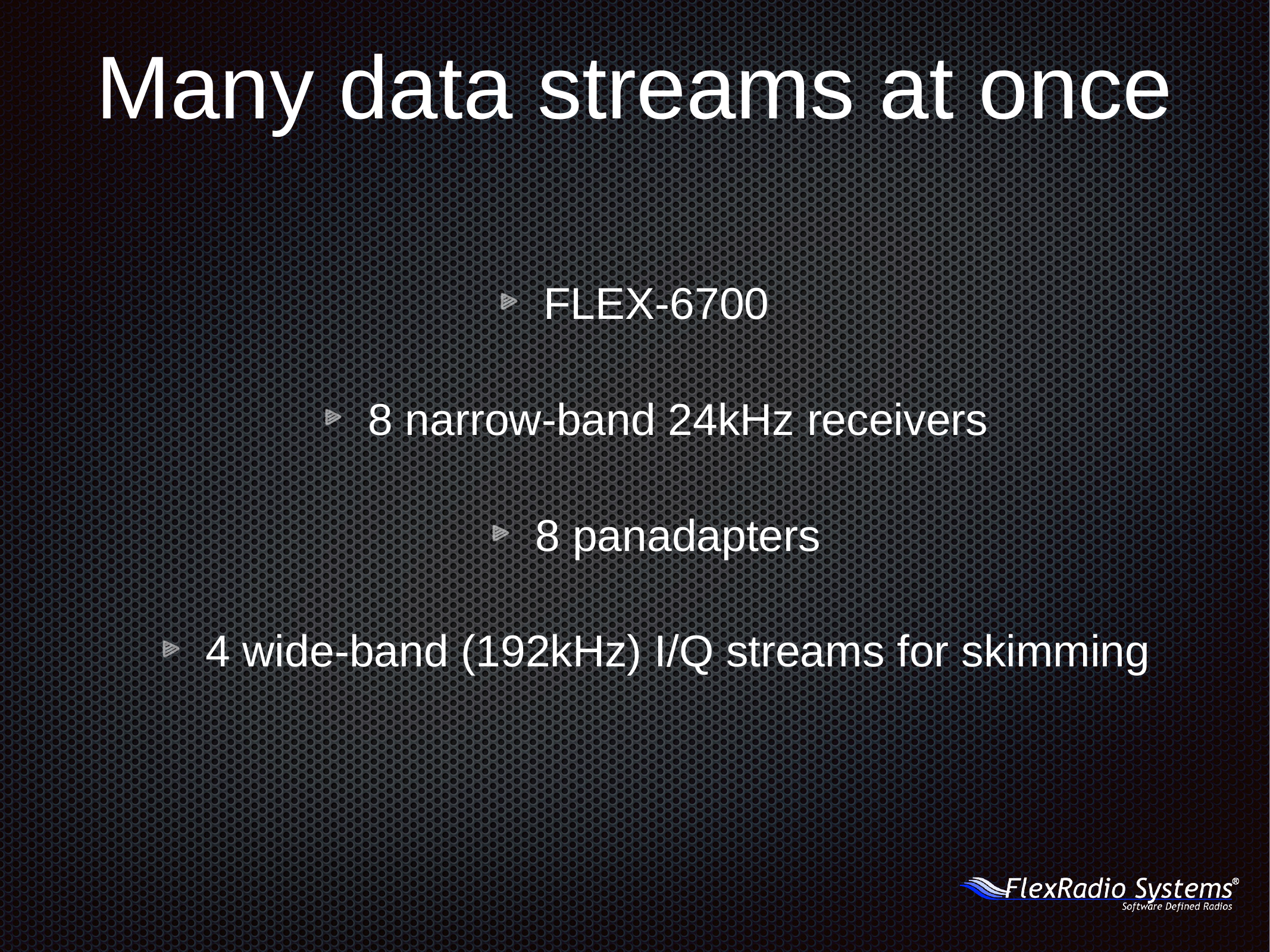

Many data streams at once
FLEX-6700
8 narrow-band 24kHz receivers
8 panadapters
4 wide-band (192kHz) I/Q streams for skimming